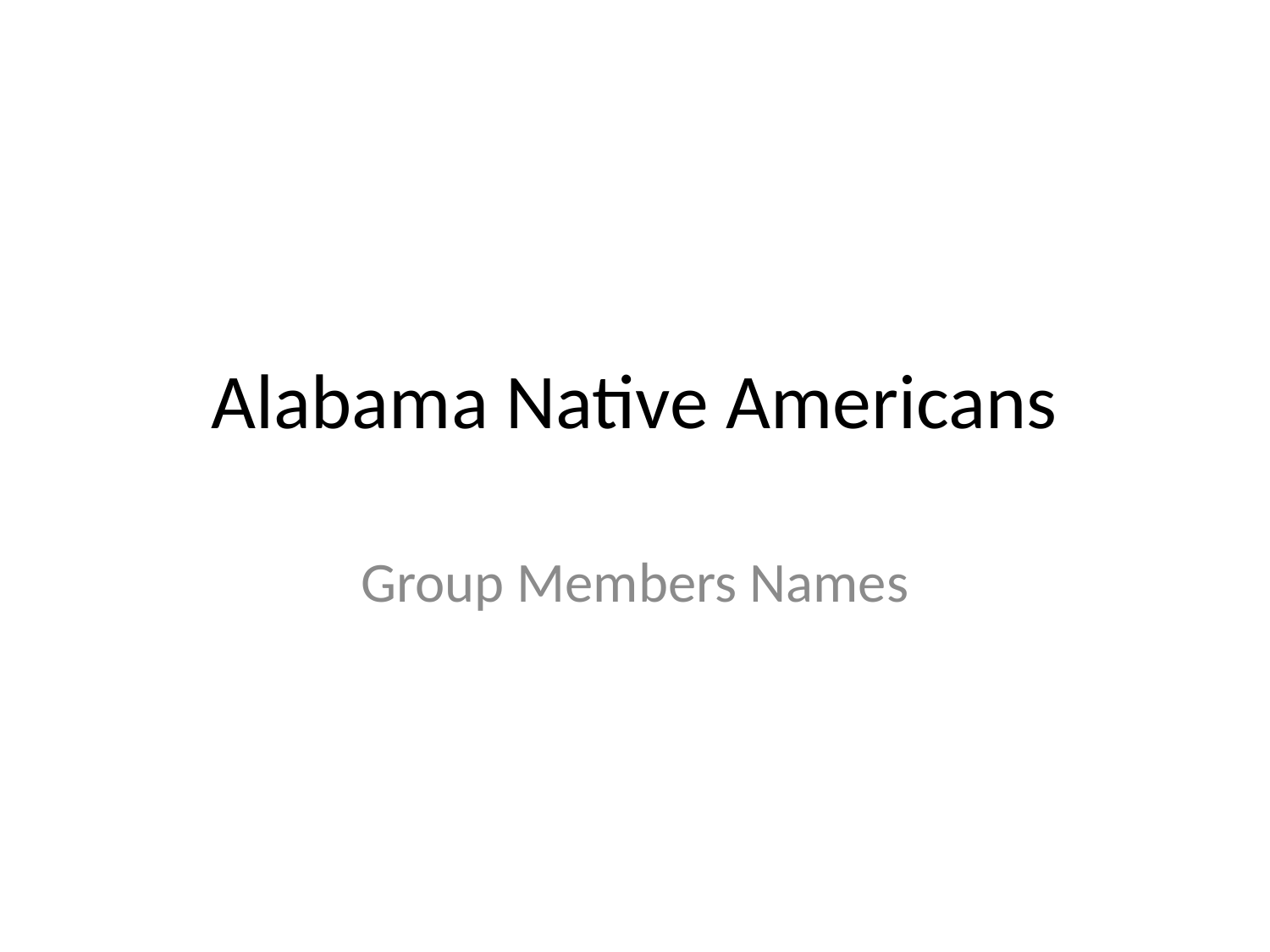

# Alabama Native Americans
Group Members Names